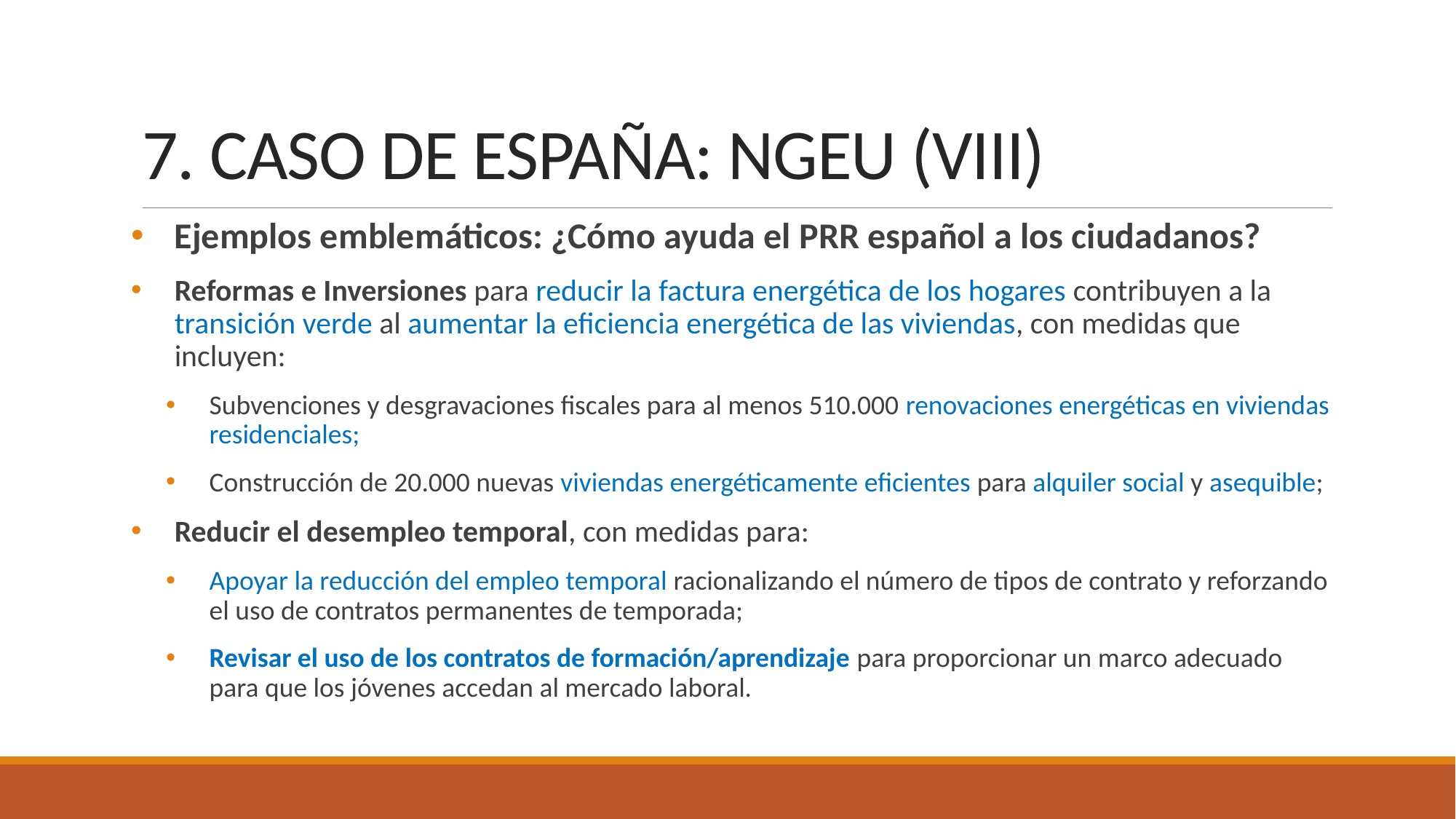

7. CASO DE ESPAÑA: NGEU (VIII)
Ejemplos emblemáticos: ¿Cómo ayuda el PRR español a los ciudadanos?
Reformas e Inversiones para reducir la factura energética de los hogares contribuyen a la transición verde al aumentar la eficiencia energética de las viviendas, con medidas que incluyen:
Subvenciones y desgravaciones fiscales para al menos 510.000 renovaciones energéticas en viviendas residenciales;
Construcción de 20.000 nuevas viviendas energéticamente eficientes para alquiler social y asequible;
Reducir el desempleo temporal, con medidas para:
Apoyar la reducción del empleo temporal racionalizando el número de tipos de contrato y reforzando el uso de contratos permanentes de temporada;
Revisar el uso de los contratos de formación/aprendizaje para proporcionar un marco adecuado para que los jóvenes accedan al mercado laboral.